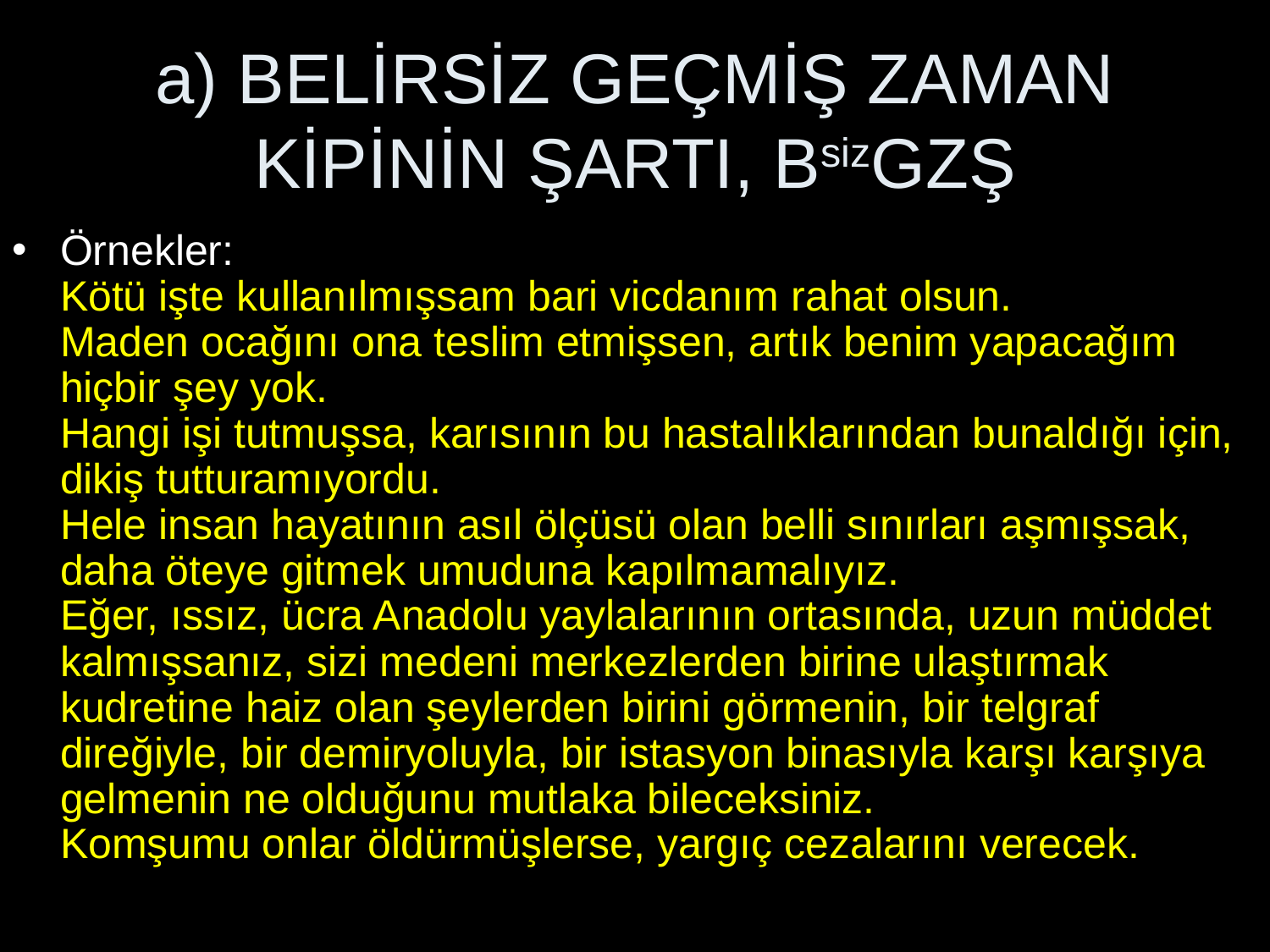

# a) BELİRSİZ GEÇMİŞ ZAMAN KİPİNİN ŞARTI, BsizGZŞ
Örnekler:
Kötü işte kullanılmışsam bari vicdanım rahat olsun.
Maden ocağını ona teslim etmişsen, artık benim yapacağım hiçbir şey yok.
Hangi işi tutmuşsa, karısının bu hastalıklarından bunaldığı için, dikiş tutturamıyordu.
Hele insan hayatının asıl ölçüsü olan belli sınırları aşmışsak, daha öteye gitmek umuduna kapılmamalıyız.
Eğer, ıssız, ücra Anadolu yaylalarının ortasında, uzun müddet kalmışsanız, sizi medeni merkezlerden birine ulaştırmak kudretine haiz olan şeylerden birini görmenin, bir telgraf direğiyle, bir demiryoluyla, bir istasyon binasıyla karşı karşıya gelmenin ne olduğunu mutlaka bileceksiniz.
Komşumu onlar öldürmüşlerse, yargıç cezalarını verecek.